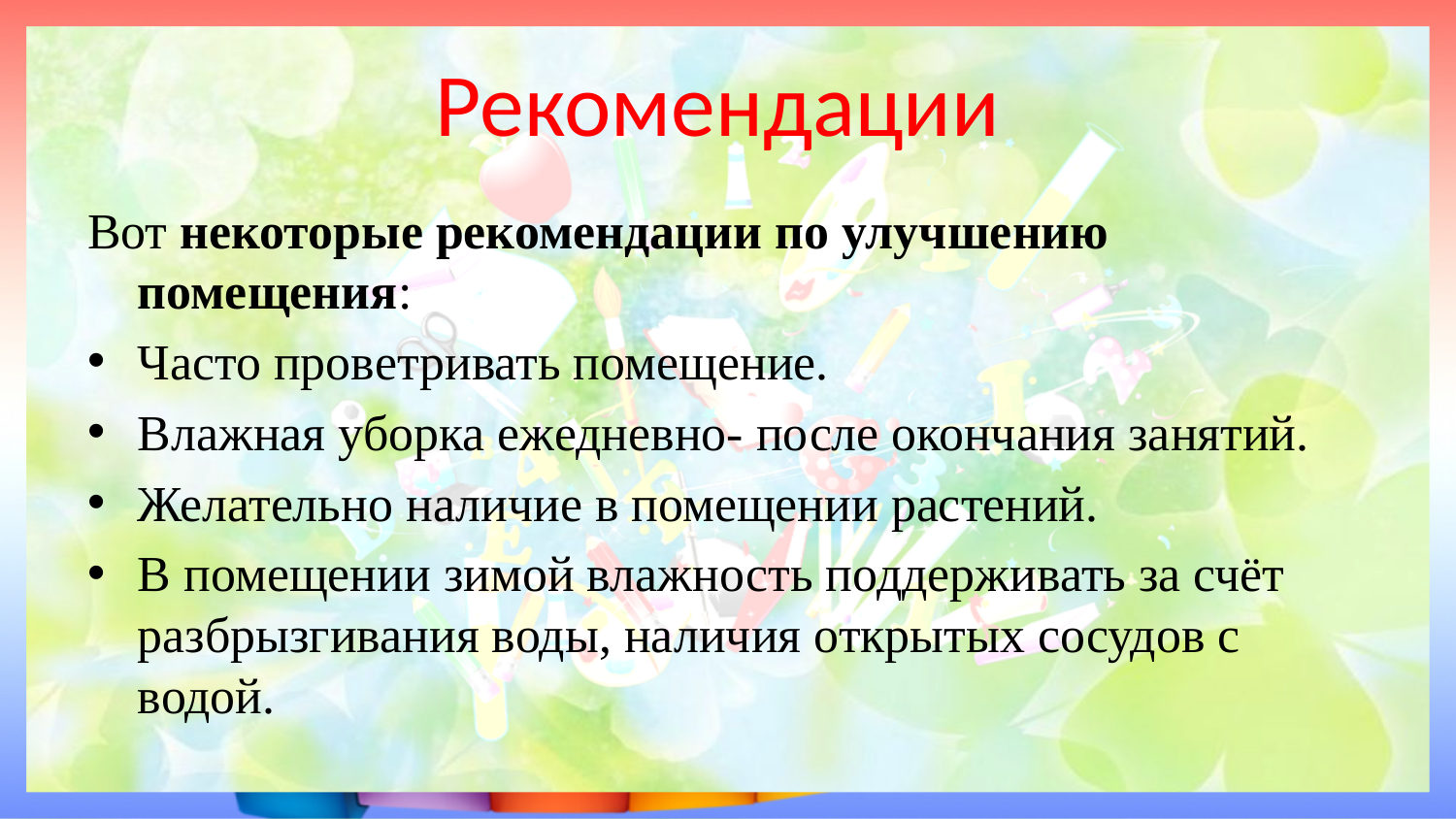

# Рекомендации
Вот некоторые рекомендации по улучшению помещения:
Часто проветривать помещение.
Влажная уборка ежедневно- после окончания занятий.
Желательно наличие в помещении растений.
В помещении зимой влажность поддерживать за счёт разбрызгивания воды, наличия открытых сосудов с водой.